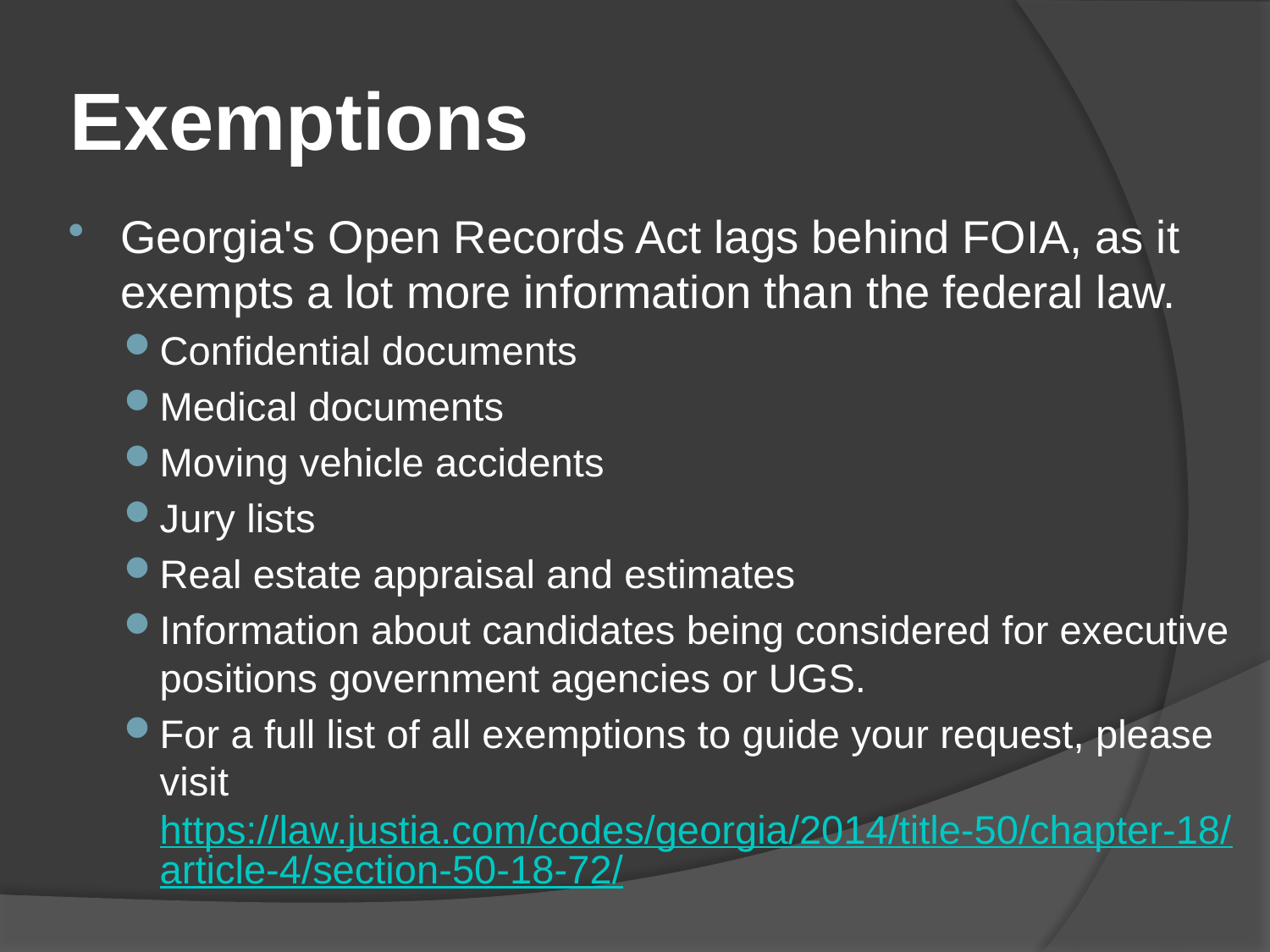

# Exemptions
Georgia's Open Records Act lags behind FOIA, as it exempts a lot more information than the federal law.
Confidential documents
Medical documents
Moving vehicle accidents
Jury lists
Real estate appraisal and estimates
Information about candidates being considered for executive positions government agencies or UGS.
For a full list of all exemptions to guide your request, please visit https://law.justia.com/codes/georgia/2014/title-50/chapter-18/article-4/section-50-18-72/